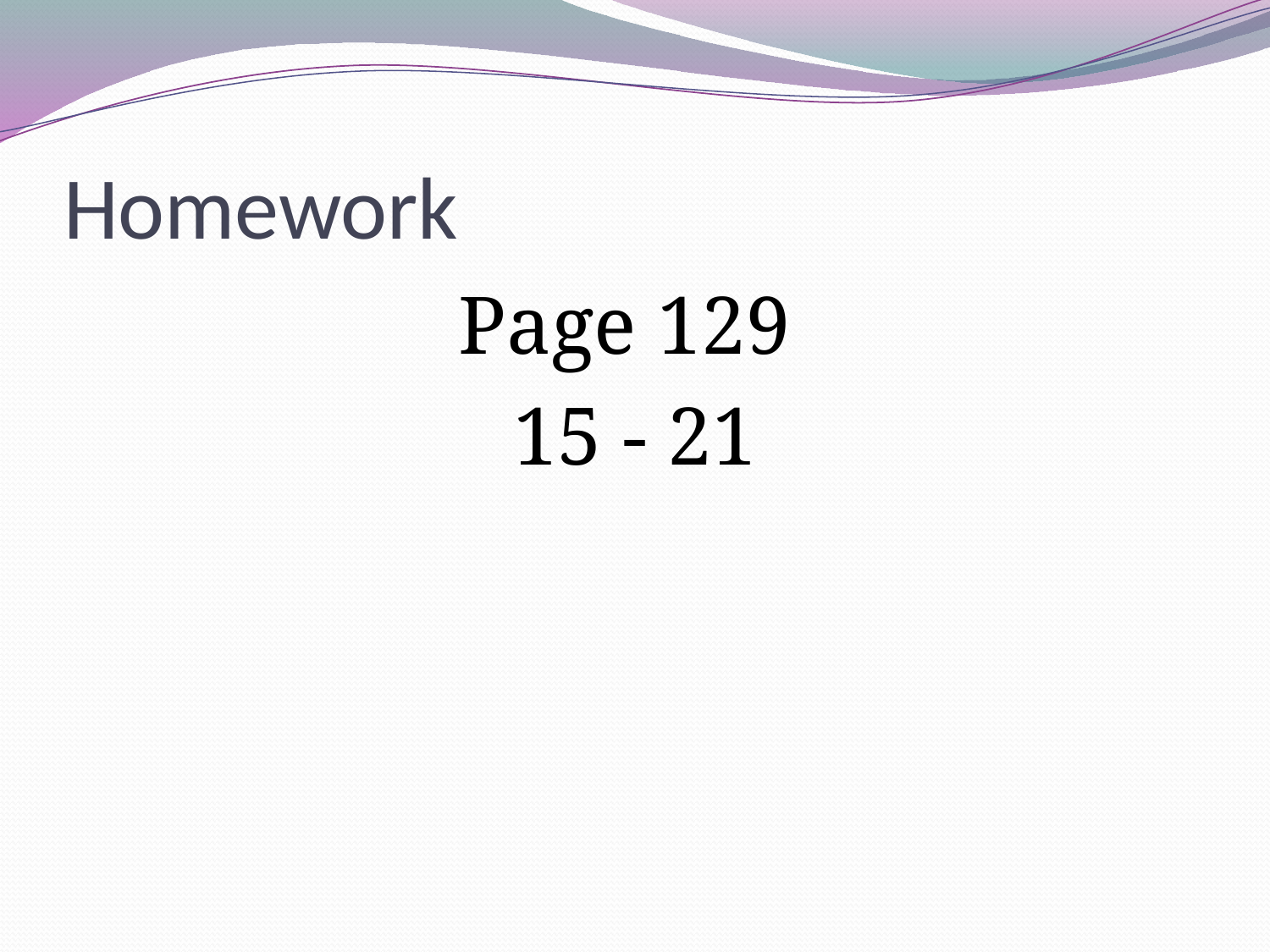

# Homework
Page 129
15 - 21